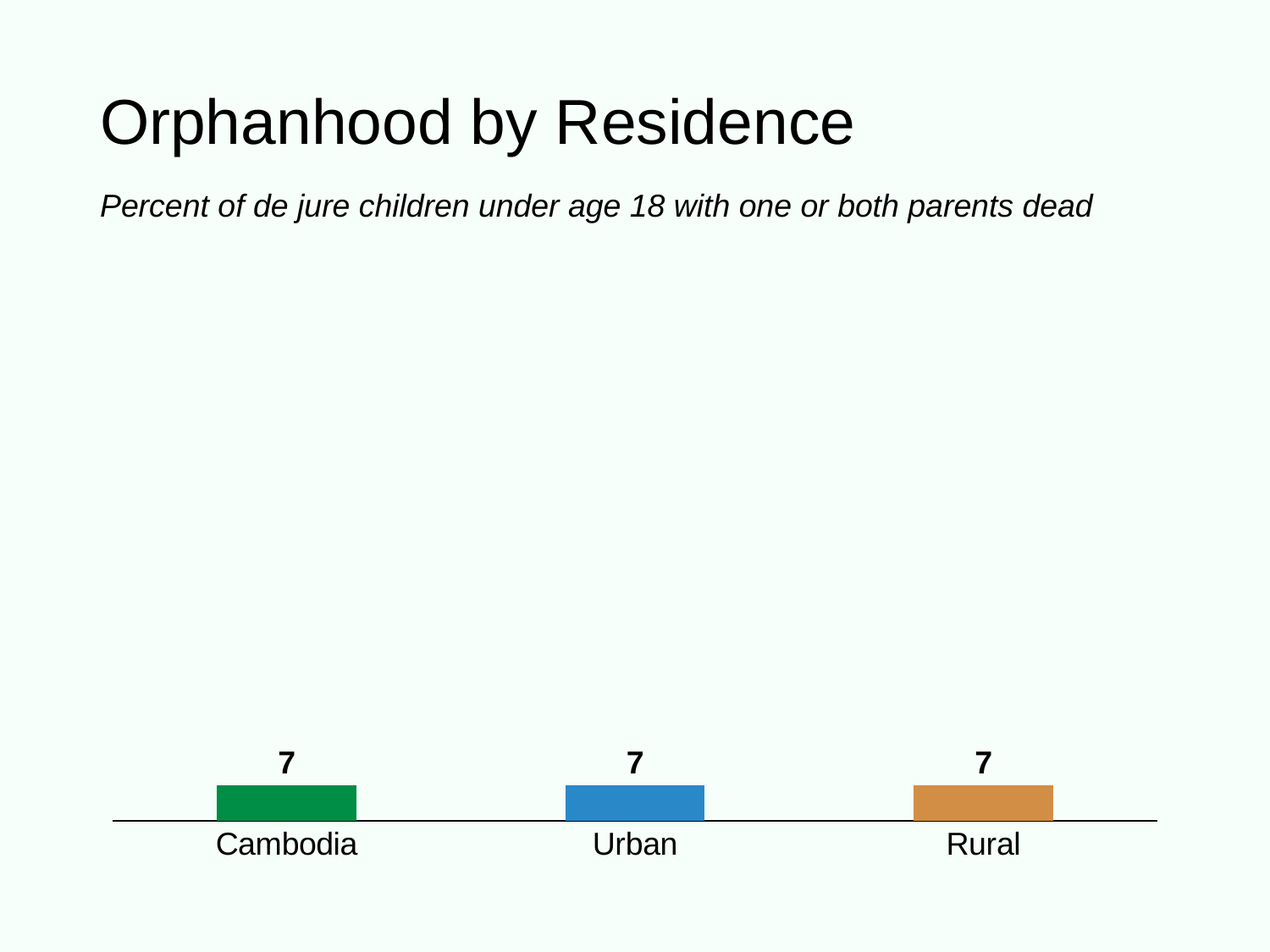

# Orphanhood by Residence
Percent of de jure children under age 18 with one or both parents dead

### Chart

| Category | Cambodia |
|---|---|
| Cambodia | 7.0 |
| Urban | 7.0 |
| Rural | 7.0 |